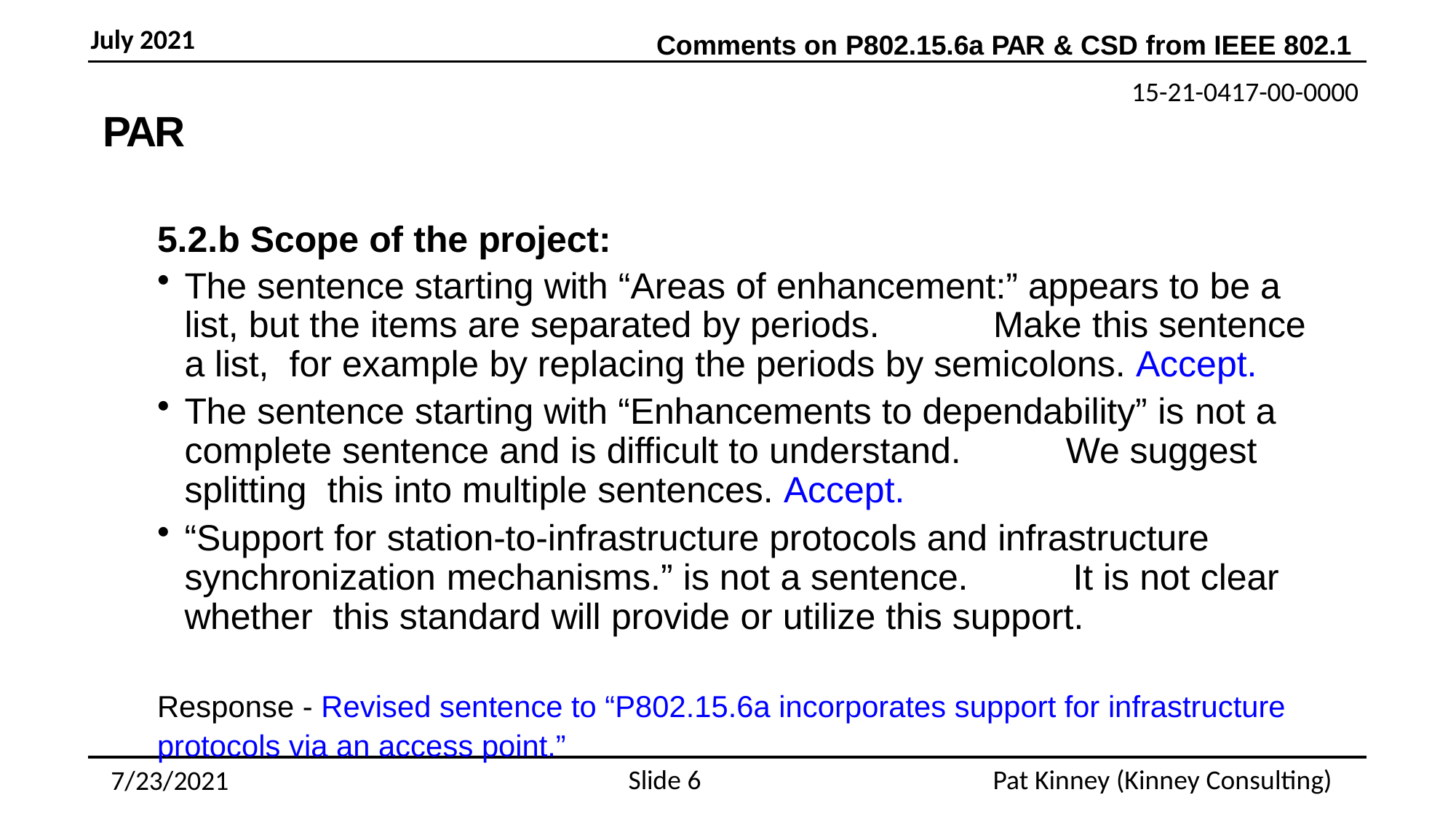

July 2021
Comments on P802.15.6a PAR & CSD from IEEE 802.1
PAR

5.2.b Scope of the project:
The sentence starting with “Areas of enhancement:” appears to be a  list, but the items are separated by periods.	Make this sentence a list,  for example by replacing the periods by semicolons. Accept.
The sentence starting with “Enhancements to dependability” is not a  complete sentence and is difficult to understand.	We suggest splitting  this into multiple sentences. Accept.
“Support for station-to-infrastructure protocols and infrastructure  synchronization mechanisms.” is not a sentence.	It is not clear whether  this standard will provide or utilize this support.

Response - Revised sentence to “P802.15.6a incorporates support for infrastructure protocols via an access point.”

Slide 6
Pat Kinney (Kinney Consulting)
7/23/2021